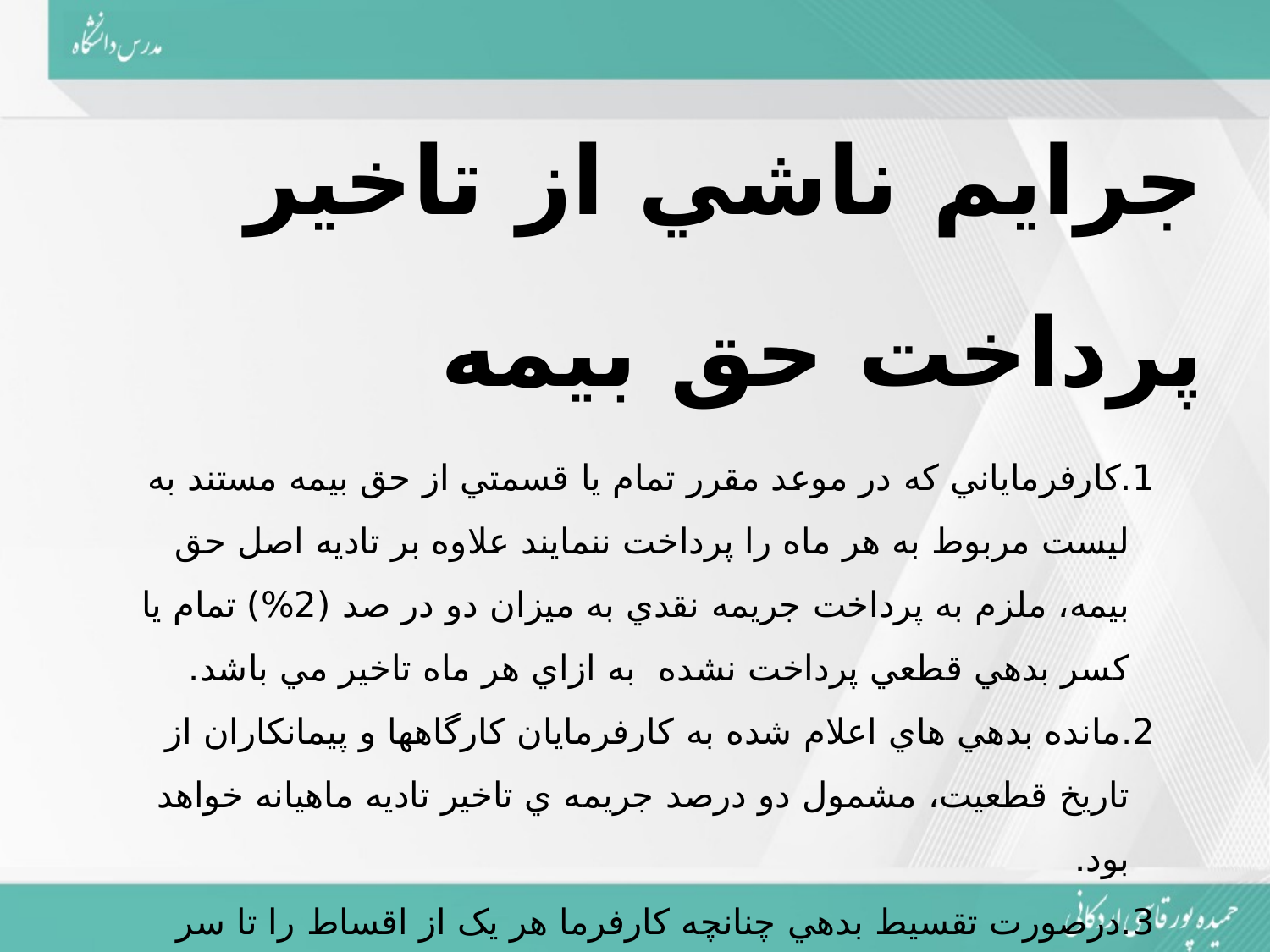

جرايم ناشي از تاخير پرداخت حق بيمه

1.کارفرماياني که در موعد مقرر تمام يا قسمتي از حق بيمه مستند به ليست مربوط به هر ماه را پرداخت ننمايند علاوه بر تاديه اصل حق بيمه، ملزم به پرداخت جريمه نقدي به ميزان دو در صد (2%) تمام يا کسر بدهي قطعي پرداخت نشده  به ازاي هر ماه تاخير مي باشد.
2.مانده بدهي هاي اعلام شده به کارفرمايان کارگاهها و پيمانکاران از تاريخ قطعيت، مشمول دو درصد جريمه ي تاخير تاديه ماهيانه خواهد بود.
3.درصورت تقسيط بدهي چنانچه کارفرما هر يک از اقساط را تا سر رسيد قسط بعدي پرداخت نکند بدهي تبديل به حال شده و از تاريخ تبديل به حال، جريمه نقدي تاخير پرداخت حق بيمه نسبت به مانده بدهي به ميزان دو درصد(2%) به ازاي هر ماه تاخير محاسبه ميگردد و جرائم مطالبه شده قبلي نيز به نسبت مانده بدهي قابل وصول مي باشد.